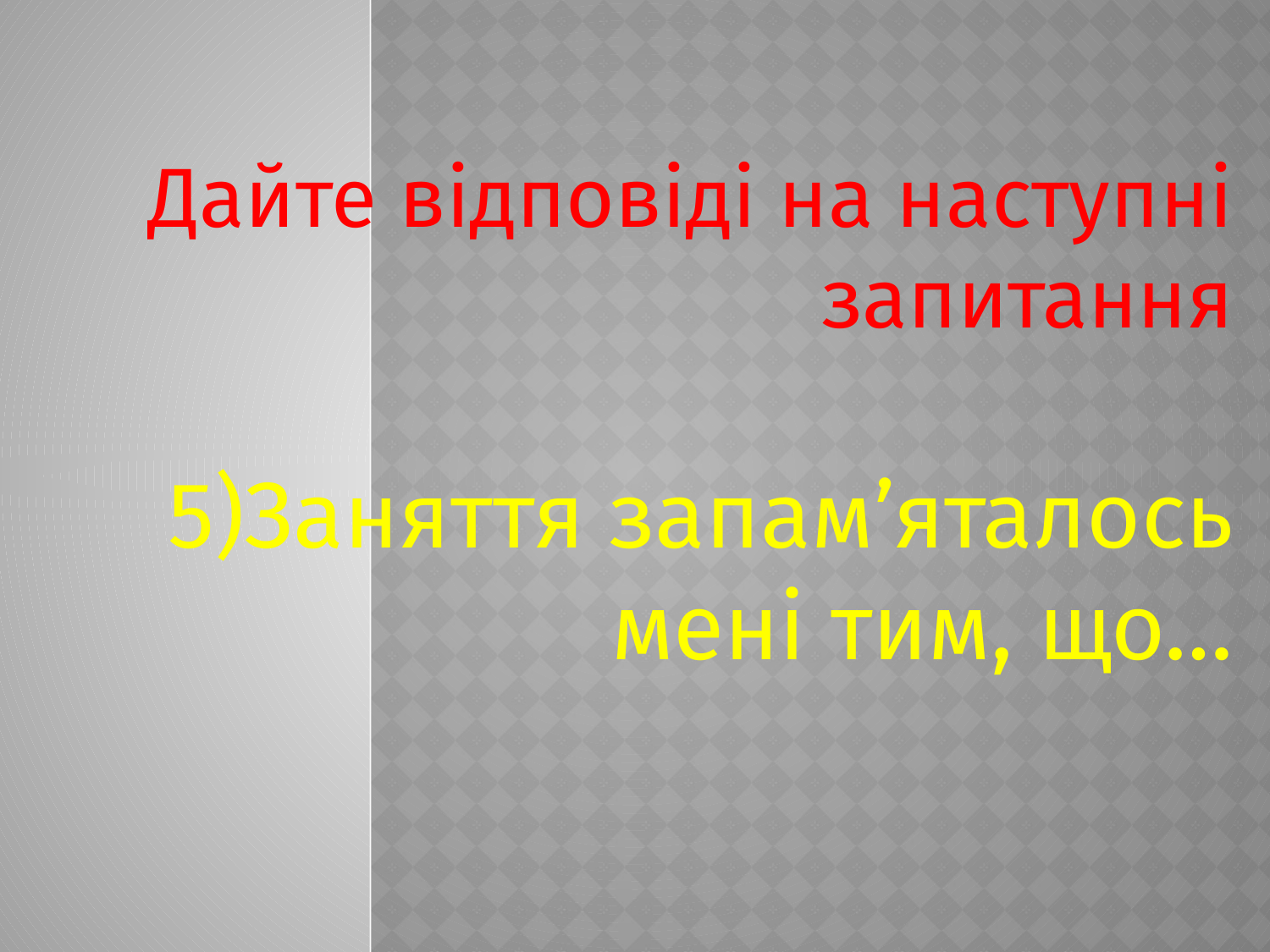

#
Дайте відповіді на наступні запитання
 5)Заняття запам’яталось мені тим, що…